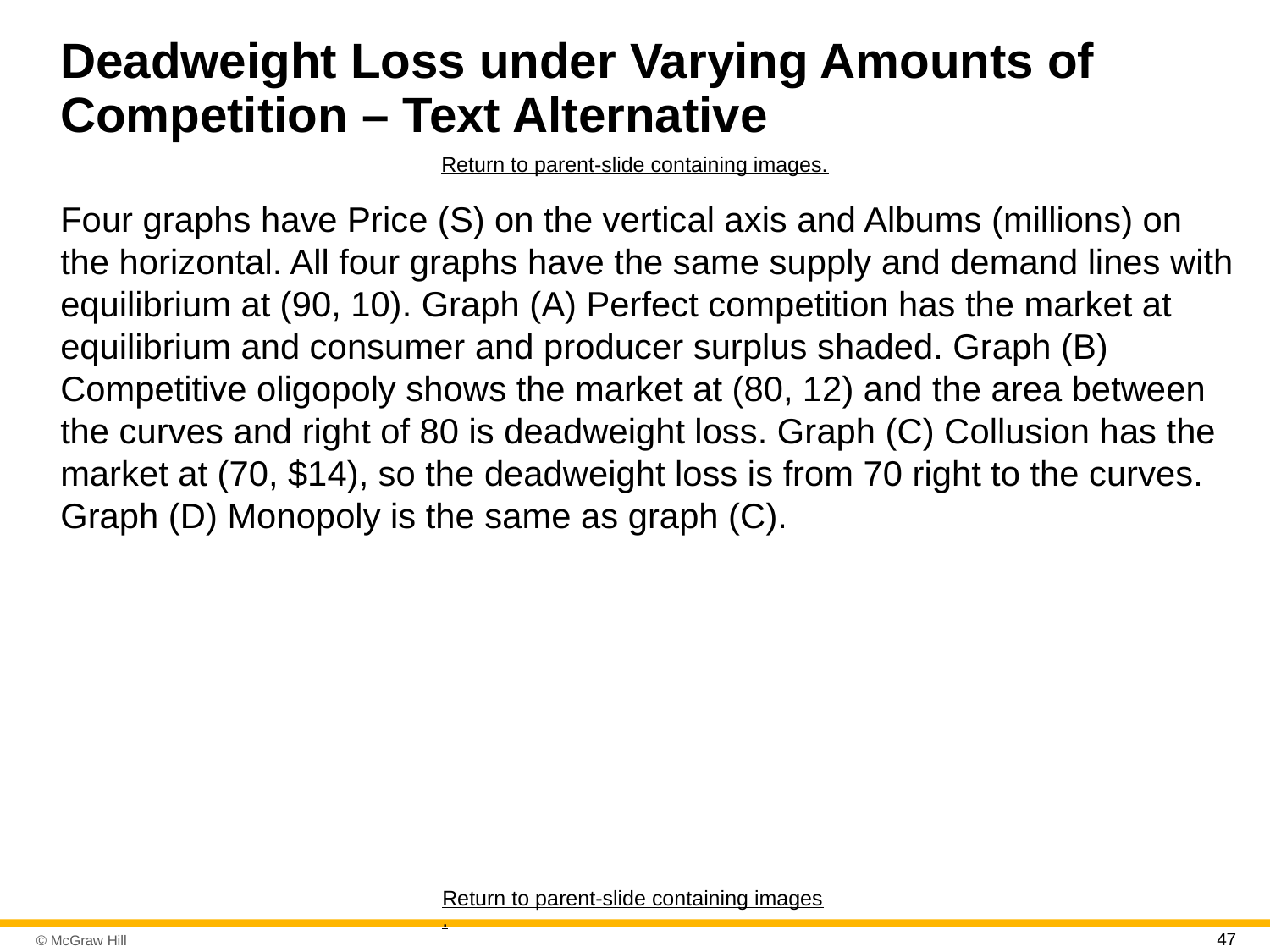

# Deadweight Loss under Varying Amounts of Competition – Text Alternative
Return to parent-slide containing images.
Four graphs have Price (S) on the vertical axis and Albums (millions) on the horizontal. All four graphs have the same supply and demand lines with equilibrium at (90, 10). Graph (A) Perfect competition has the market at equilibrium and consumer and producer surplus shaded. Graph (B) Competitive oligopoly shows the market at (80, 12) and the area between the curves and right of 80 is deadweight loss. Graph (C) Collusion has the market at (70, $14), so the deadweight loss is from 70 right to the curves. Graph (D) Monopoly is the same as graph (C).
Return to parent-slide containing images.